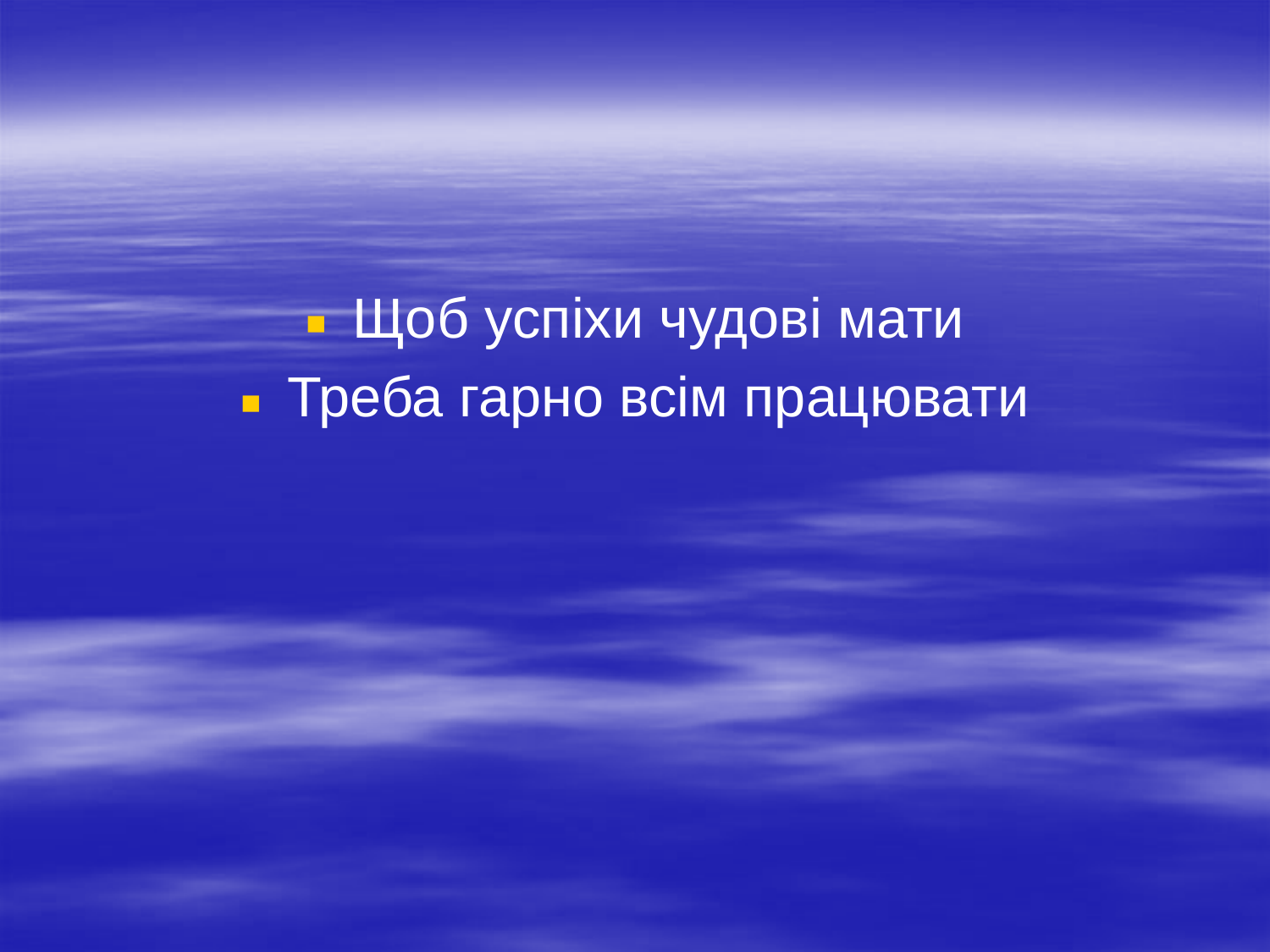

Щоб успіхи чудові мати
Треба гарно всім працювати